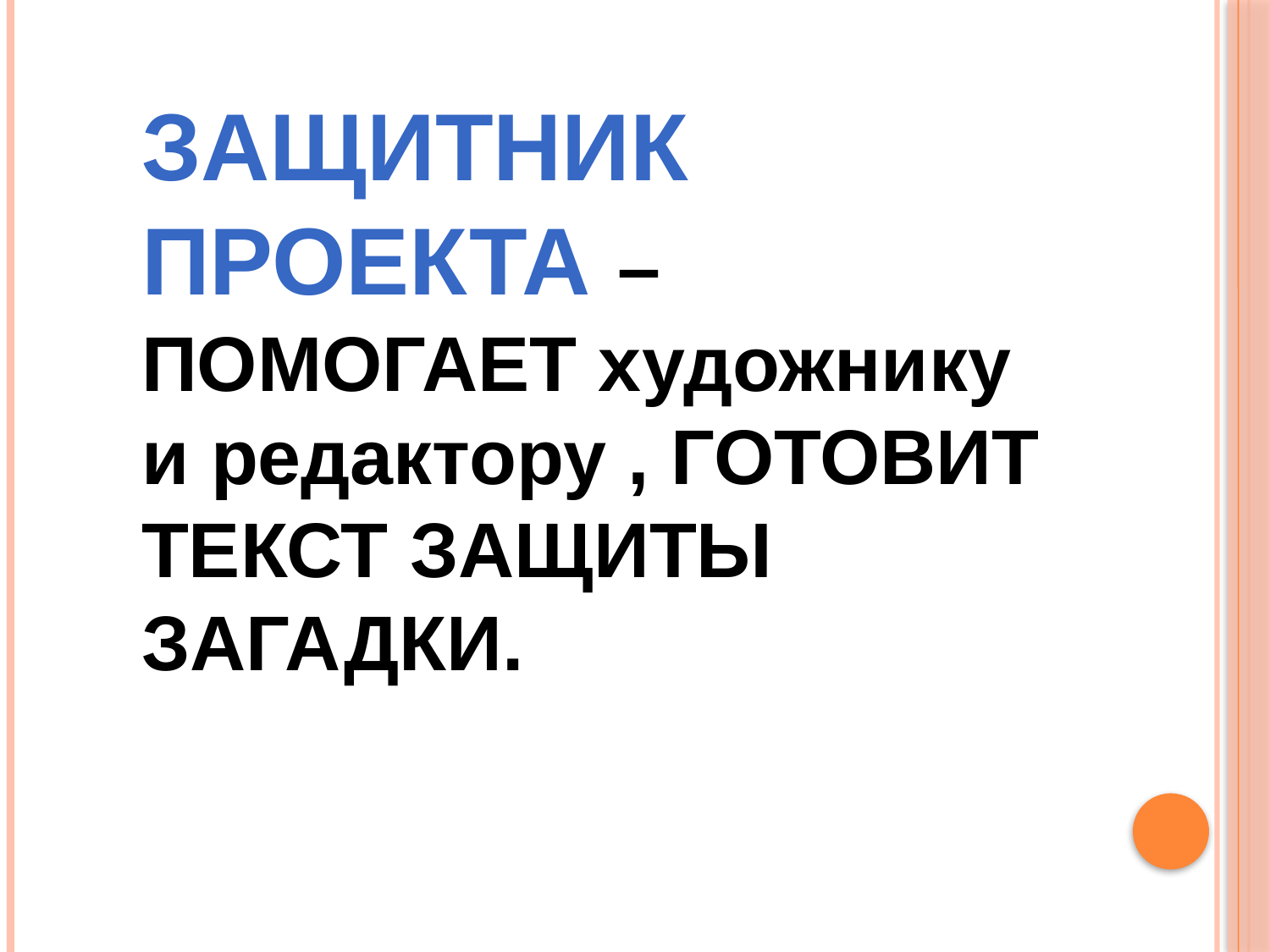

ЗАЩИТНИК ПРОЕКТА – ПОМОГАЕТ художнику и редактору , ГОТОВИТ ТЕКСТ ЗАЩИТЫ ЗАГАДКИ.